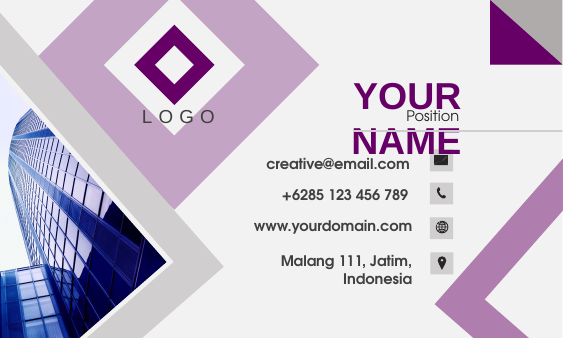

YOUR NAME
LOGO
Position

creative@email.com

+6285 123 456 789

 www.yourdomain.com

Malang 111, Jatim, Indonesia